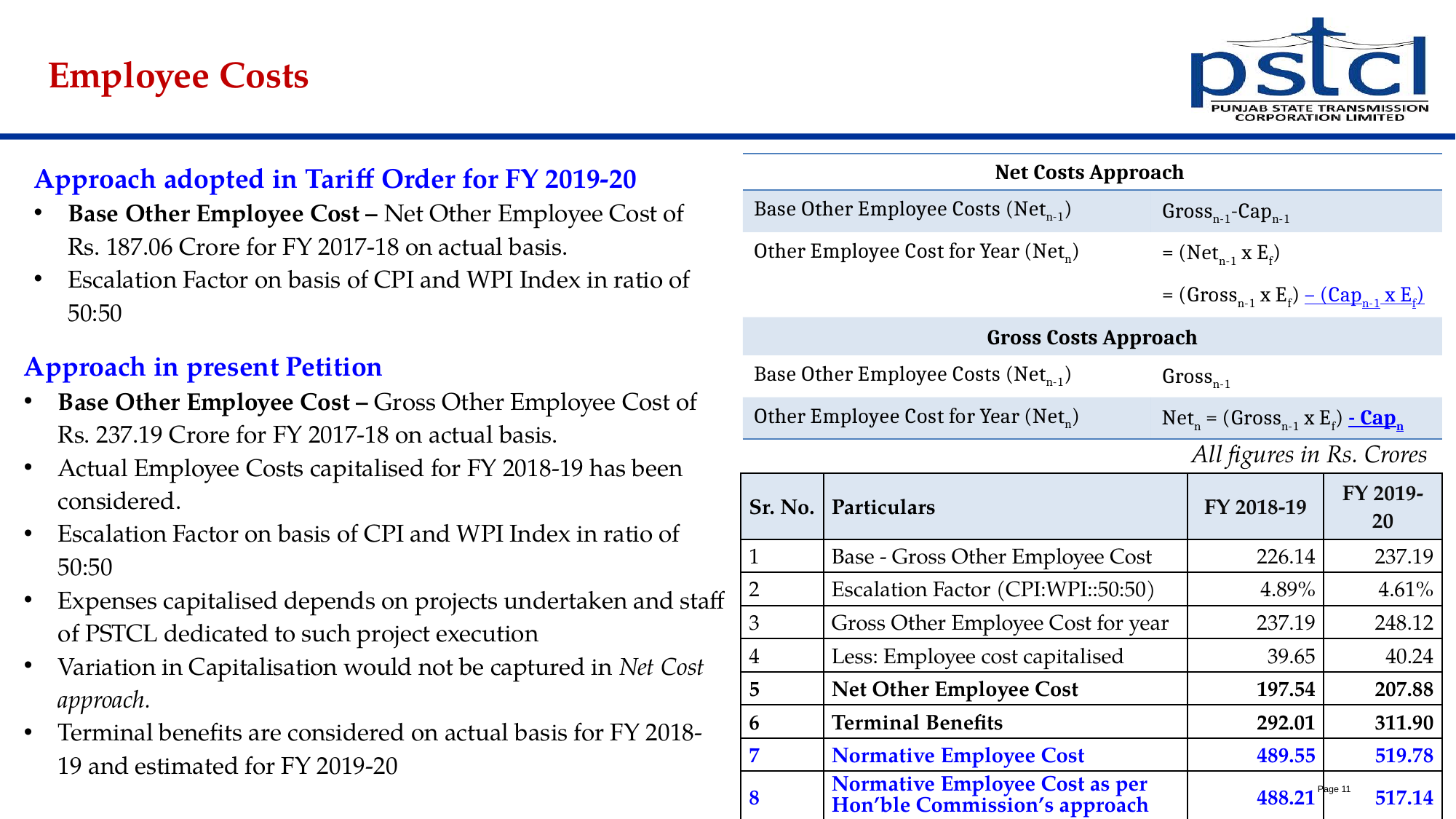

# Employee Costs
Approach adopted in Tariff Order for FY 2019-20
Base Other Employee Cost – Net Other Employee Cost of Rs. 187.06 Crore for FY 2017-18 on actual basis.
Escalation Factor on basis of CPI and WPI Index in ratio of 50:50
| Net Costs Approach |  |
| --- | --- |
| Base Other Employee Costs (Netn-1) | Grossn-1-Capn-1 |
| Other Employee Cost for Year (Netn) | = (Netn-1 x Ef) = (Grossn-1 x Ef) – (Capn-1 x Ef) |
| Gross Costs Approach |  |
| Base Other Employee Costs (Netn-1) | Grossn-1 |
| Other Employee Cost for Year (Netn) | Netn = (Grossn-1 x Ef) - Capn |
Approach in present Petition
Base Other Employee Cost – Gross Other Employee Cost of Rs. 237.19 Crore for FY 2017-18 on actual basis.
Actual Employee Costs capitalised for FY 2018-19 has been considered.
Escalation Factor on basis of CPI and WPI Index in ratio of 50:50
Expenses capitalised depends on projects undertaken and staff of PSTCL dedicated to such project execution
Variation in Capitalisation would not be captured in Net Cost approach.
Terminal benefits are considered on actual basis for FY 2018-19 and estimated for FY 2019-20
All figures in Rs. Crores
| Sr. No. | Particulars | FY 2018-19 | FY 2019-20 |
| --- | --- | --- | --- |
| 1 | Base - Gross Other Employee Cost | 226.14 | 237.19 |
| 2 | Escalation Factor (CPI:WPI::50:50) | 4.89% | 4.61% |
| 3 | Gross Other Employee Cost for year | 237.19 | 248.12 |
| 4 | Less: Employee cost capitalised | 39.65 | 40.24 |
| 5 | Net Other Employee Cost | 197.54 | 207.88 |
| 6 | Terminal Benefits | 292.01 | 311.90 |
| 7 | Normative Employee Cost | 489.55 | 519.78 |
| 8 | Normative Employee Cost as per Hon’ble Commission’s approach | 488.21 | 517.14 |